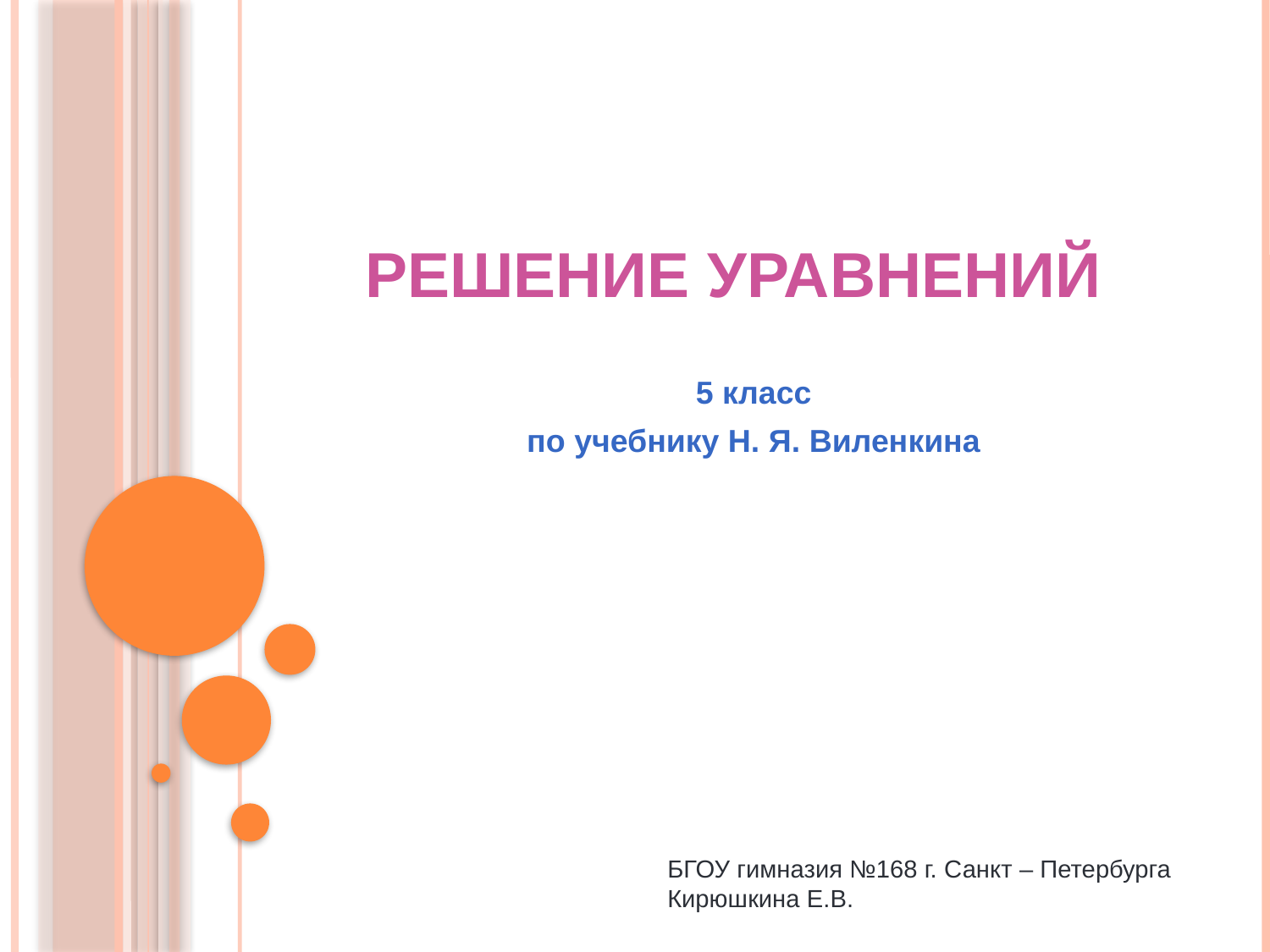

# Решение уравнений
5 класс
по учебнику Н. Я. Виленкина
БГОУ гимназия №168 г. Санкт – Петербурга
Кирюшкина Е.В.